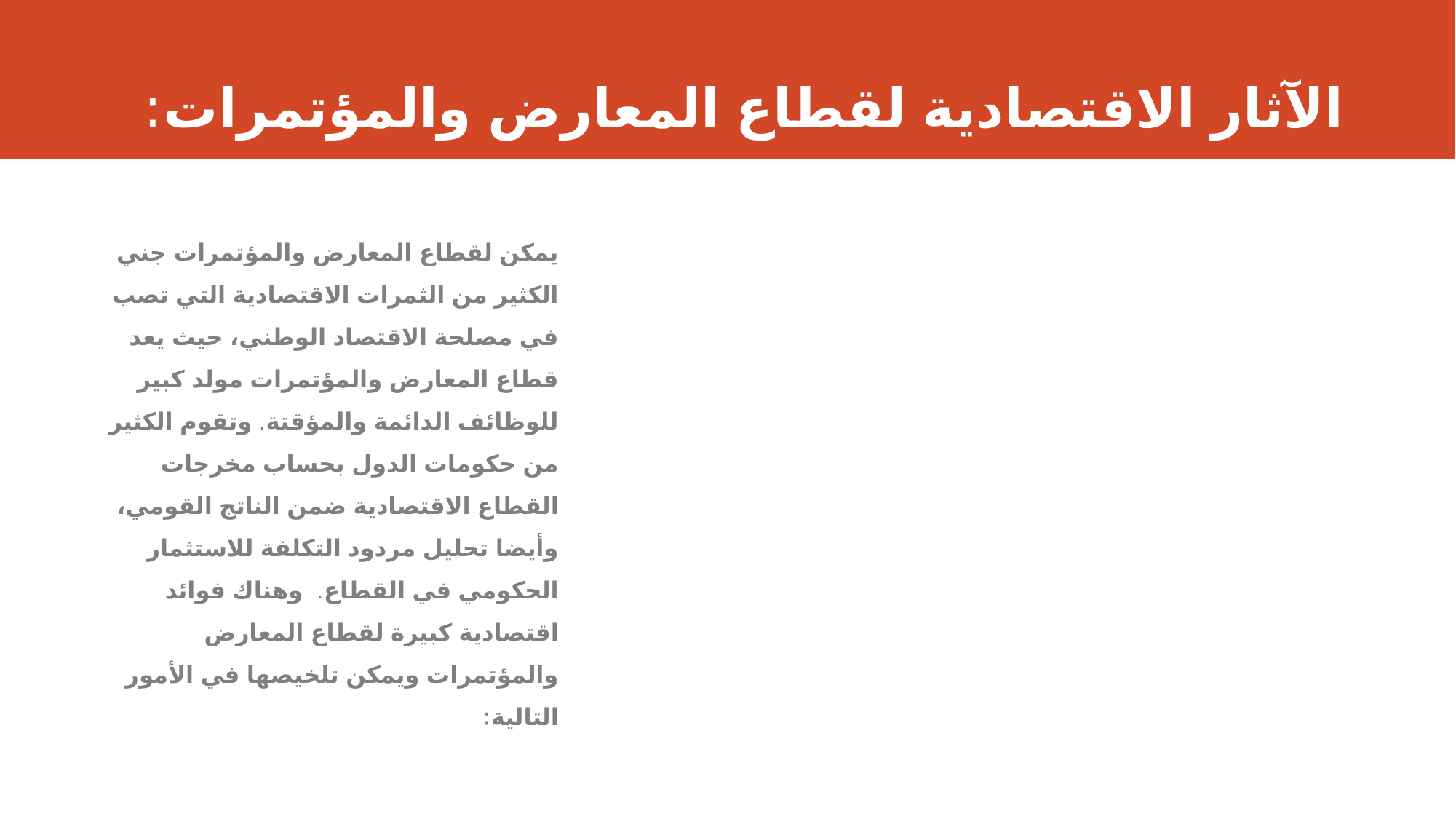

# الآثار الاقتصادية لقطاع المعارض والمؤتمرات:
يمكن لقطاع المعارض والمؤتمرات جني الكثير من الثمرات الاقتصادية التي تصب في مصلحة الاقتصاد الوطني، حيث يعد قطاع المعارض والمؤتمرات مولد كبير للوظائف الدائمة والمؤقتة. وتقوم الكثير من حكومات الدول بحساب مخرجات القطاع الاقتصادية ضمن الناتج القومي، وأيضا تحليل مردود التكلفة للاستثمار الحكومي في القطاع.  وهناك فوائد اقتصادية كبيرة لقطاع المعارض والمؤتمرات ويمكن تلخيصها في الأمور التالية: